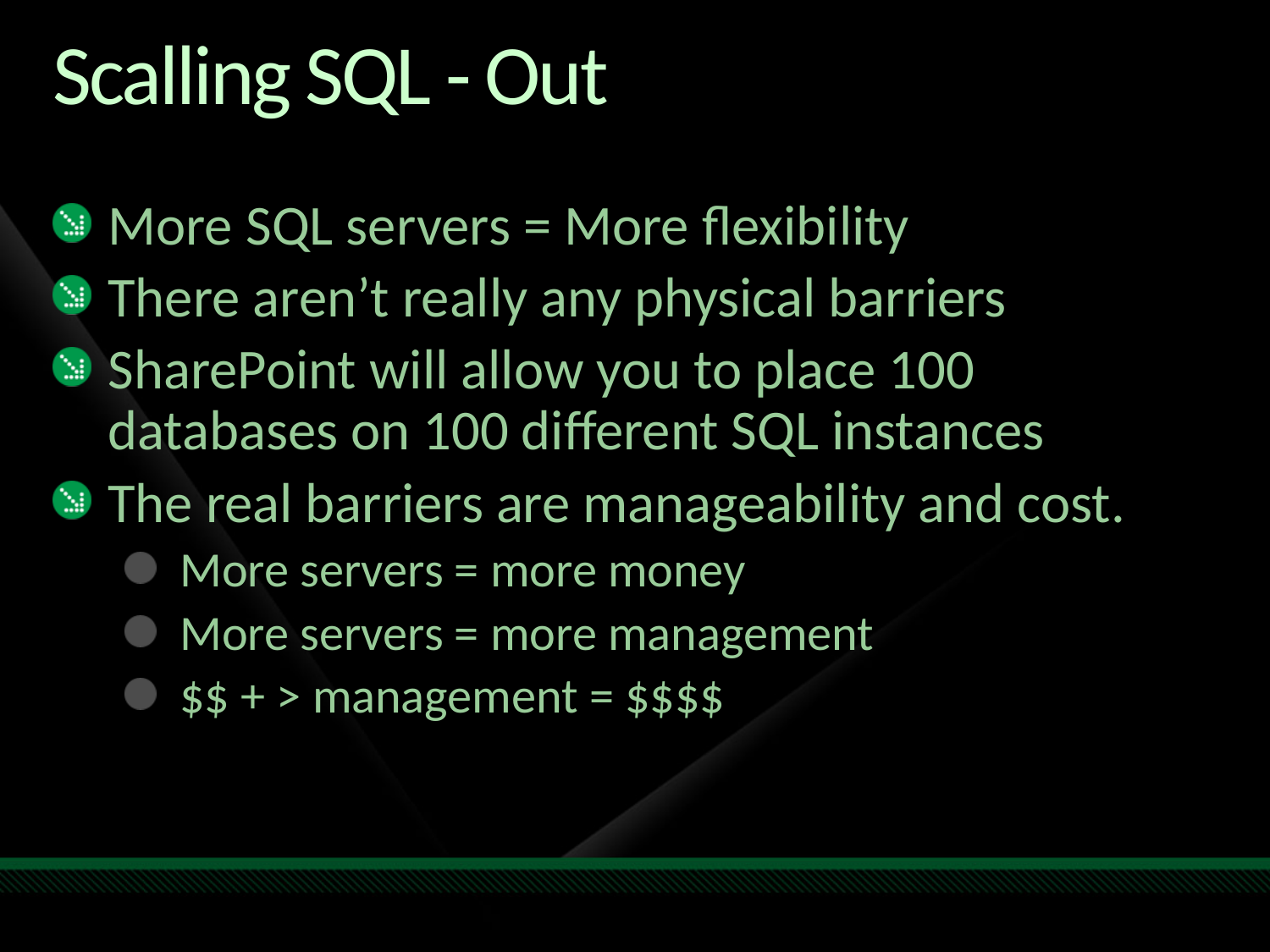

# Scalling SQL - Out
More SQL servers = More flexibility
There aren’t really any physical barriers
SharePoint will allow you to place 100 databases on 100 different SQL instances
The real barriers are manageability and cost.
More servers = more money
More servers = more management
$$ + > management = $$$$